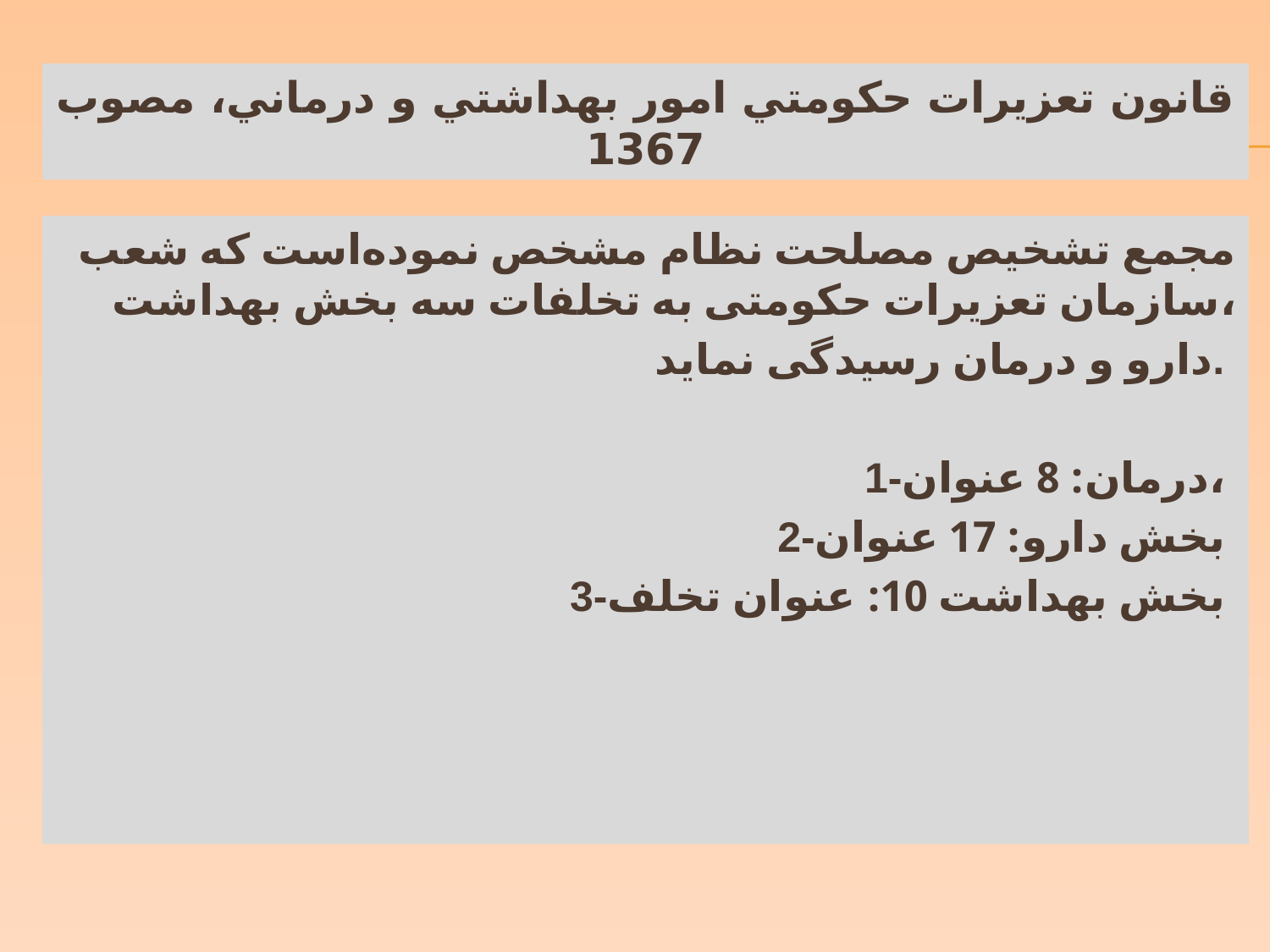

# قانون تعزيرات حکومتي امور بهداشتي و درماني، مصوب 1367
مجمع تشخیص مصلحت نظام مشخص نموده‌است که شعب سازمان تعزیرات حکومتی به تخلفات سه بخش بهداشت،
دارو و درمان رسیدگی نماید.

1-درمان: 8 عنوان،
2-بخش دارو: 17 عنوان
3-بخش بهداشت 10: عنوان تخلف